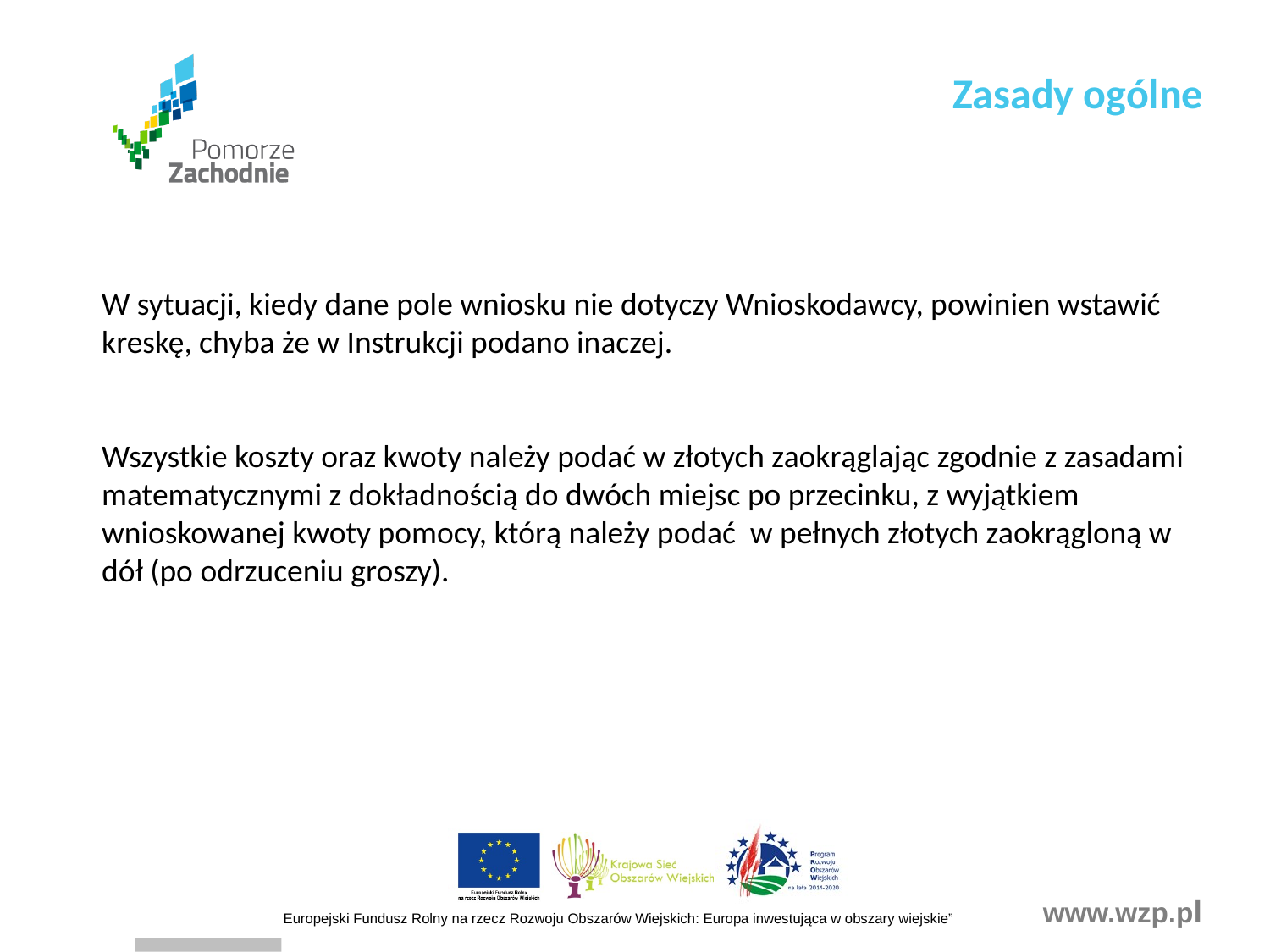

Zasady ogólne
W sytuacji, kiedy dane pole wniosku nie dotyczy Wnioskodawcy, powinien wstawić kreskę, chyba że w Instrukcji podano inaczej.

Wszystkie koszty oraz kwoty należy podać w złotych zaokrąglając zgodnie z zasadami matematycznymi z dokładnością do dwóch miejsc po przecinku, z wyjątkiem wnioskowanej kwoty pomocy, którą należy podać  w pełnych złotych zaokrągloną w dół (po odrzuceniu groszy).